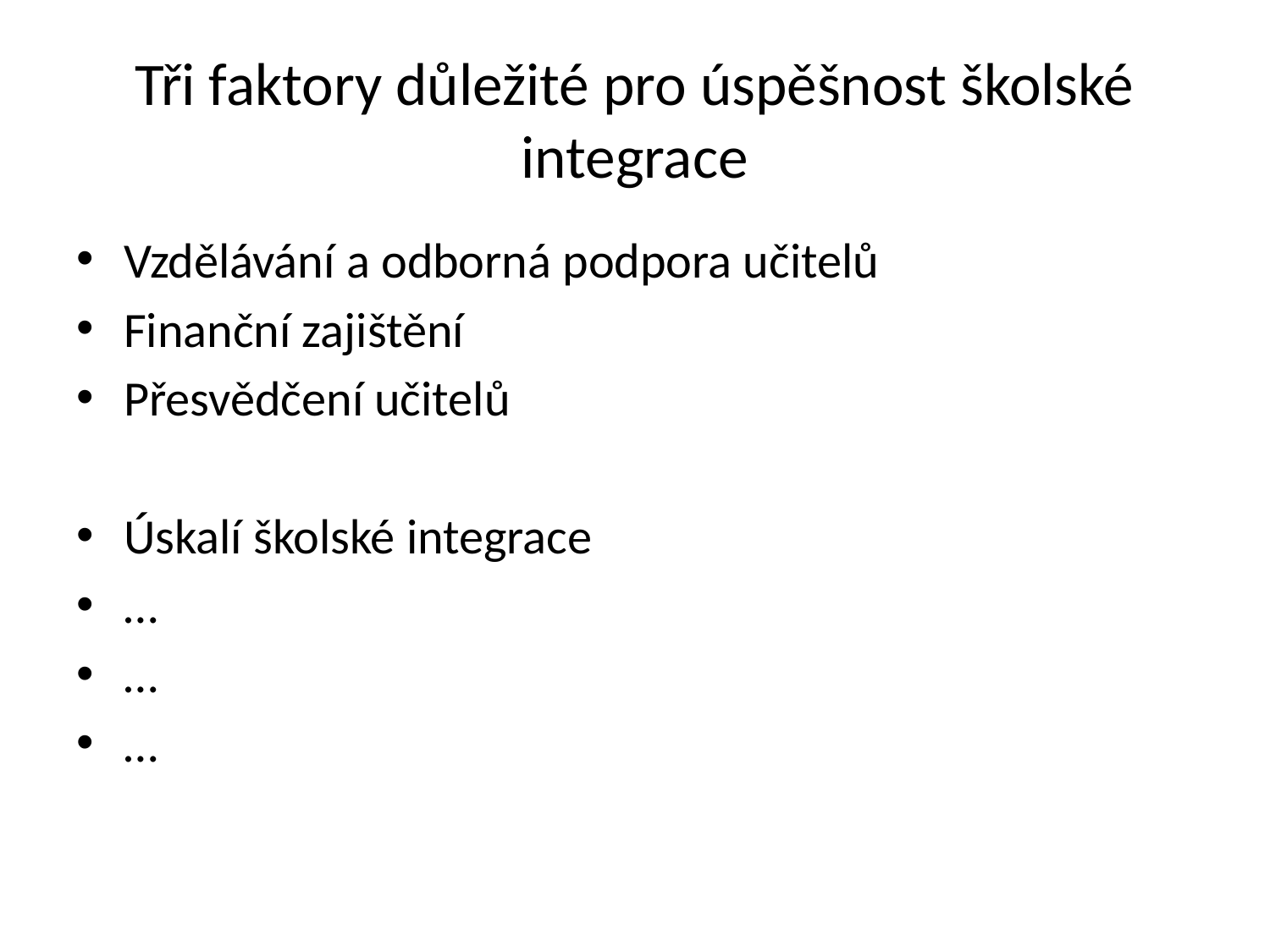

# Tři faktory důležité pro úspěšnost školské integrace
Vzdělávání a odborná podpora učitelů
Finanční zajištění
Přesvědčení učitelů

Úskalí školské integrace
…
…
…